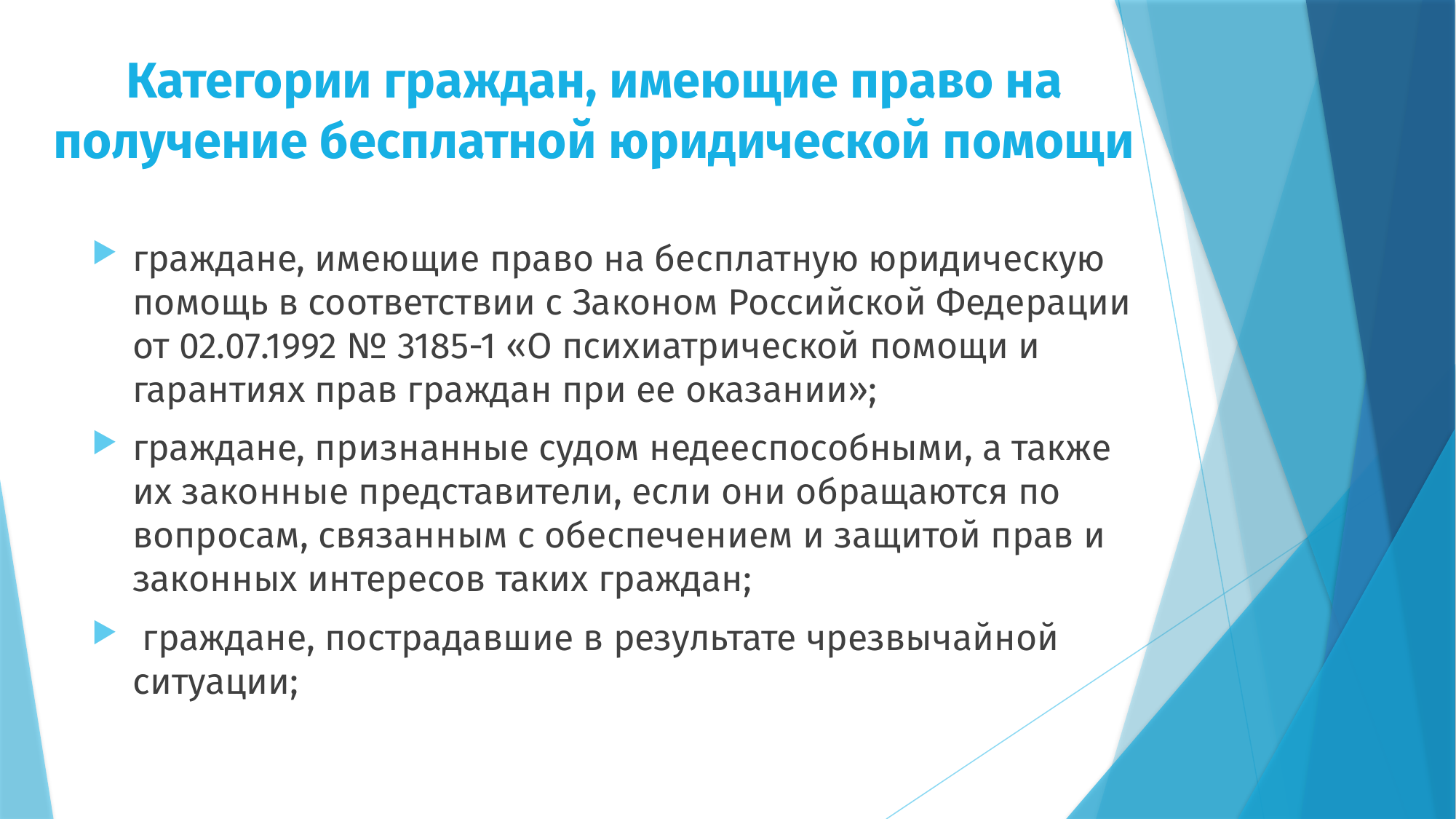

# Категории граждан, имеющие право на получение бесплатной юридической помощи
граждане, имеющие право на бесплатную юридическую помощь в соответствии с Законом Российской Федерации  от 02.07.1992 № 3185-1 «О психиатрической помощи и гарантиях прав граждан при ее оказании»;
граждане, признанные судом недееспособными, а также их законные представители, если они обращаются по вопросам, связанным с обеспечением и защитой прав и законных интересов таких граждан;
 граждане, пострадавшие в результате чрезвычайной ситуации;